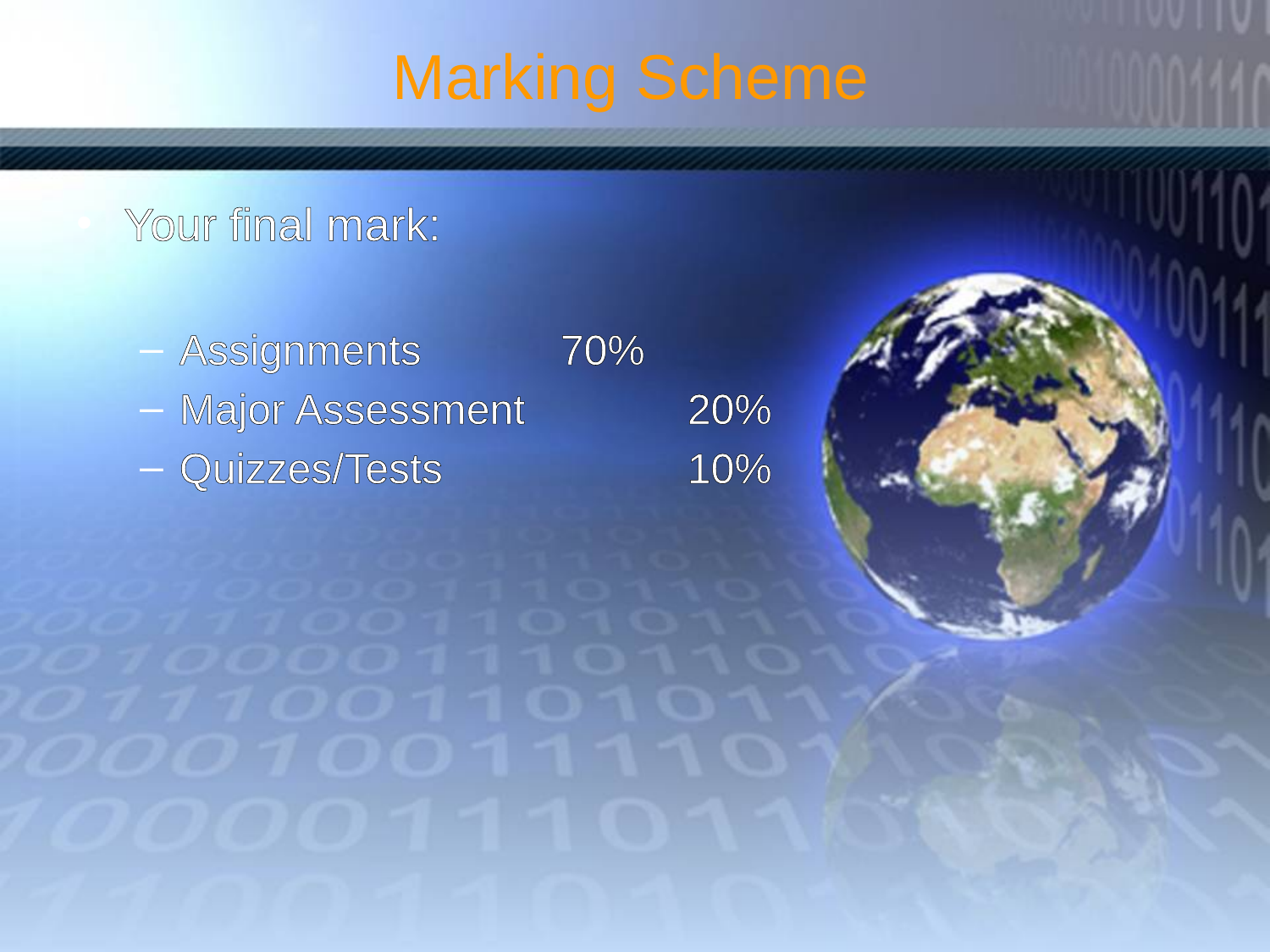

# Marking Scheme
Your final mark:

Assignments    	70%
Major Assessment   	20%
Quizzes/Tests		10%